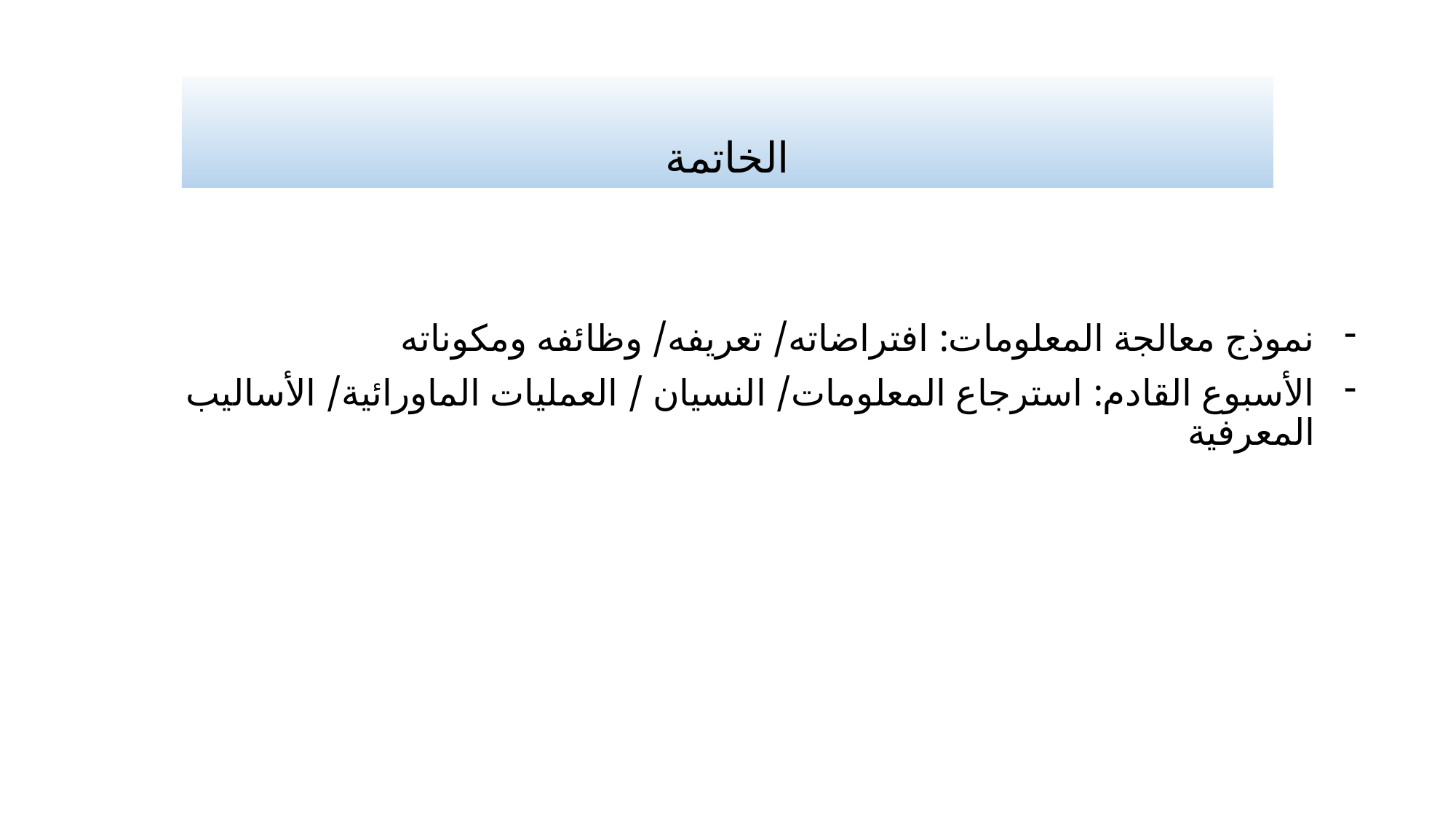

# الخاتمة
نموذج معالجة المعلومات: افتراضاته/ تعريفه/ وظائفه ومكوناته
الأسبوع القادم: استرجاع المعلومات/ النسيان / العمليات الماورائية/ الأساليب المعرفية